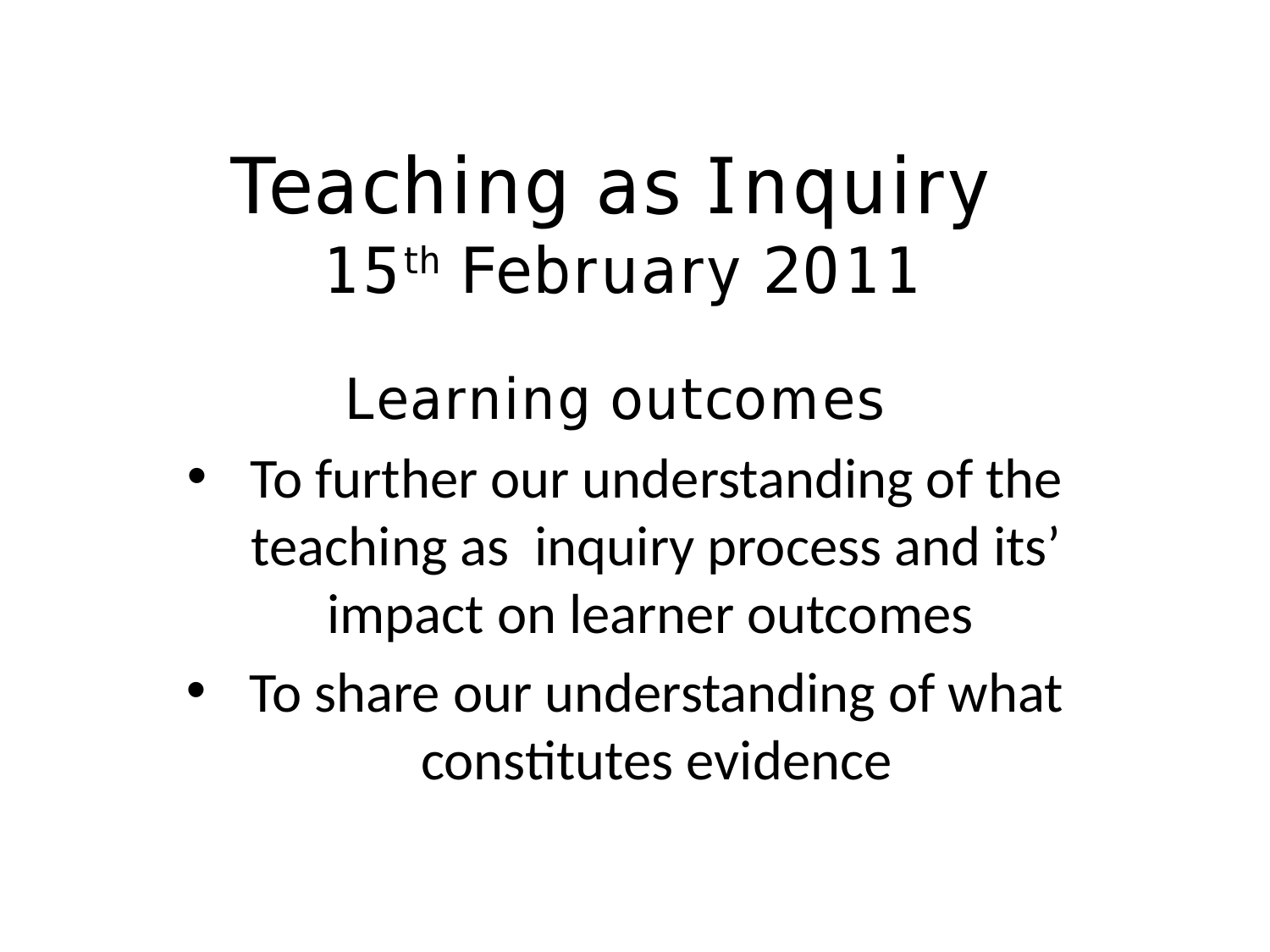

# Teaching as Inquiry 15th February 2011
Learning outcomes
To further our understanding of the teaching as  inquiry process and its’ impact on learner outcomes
To share our understanding of what constitutes evidence